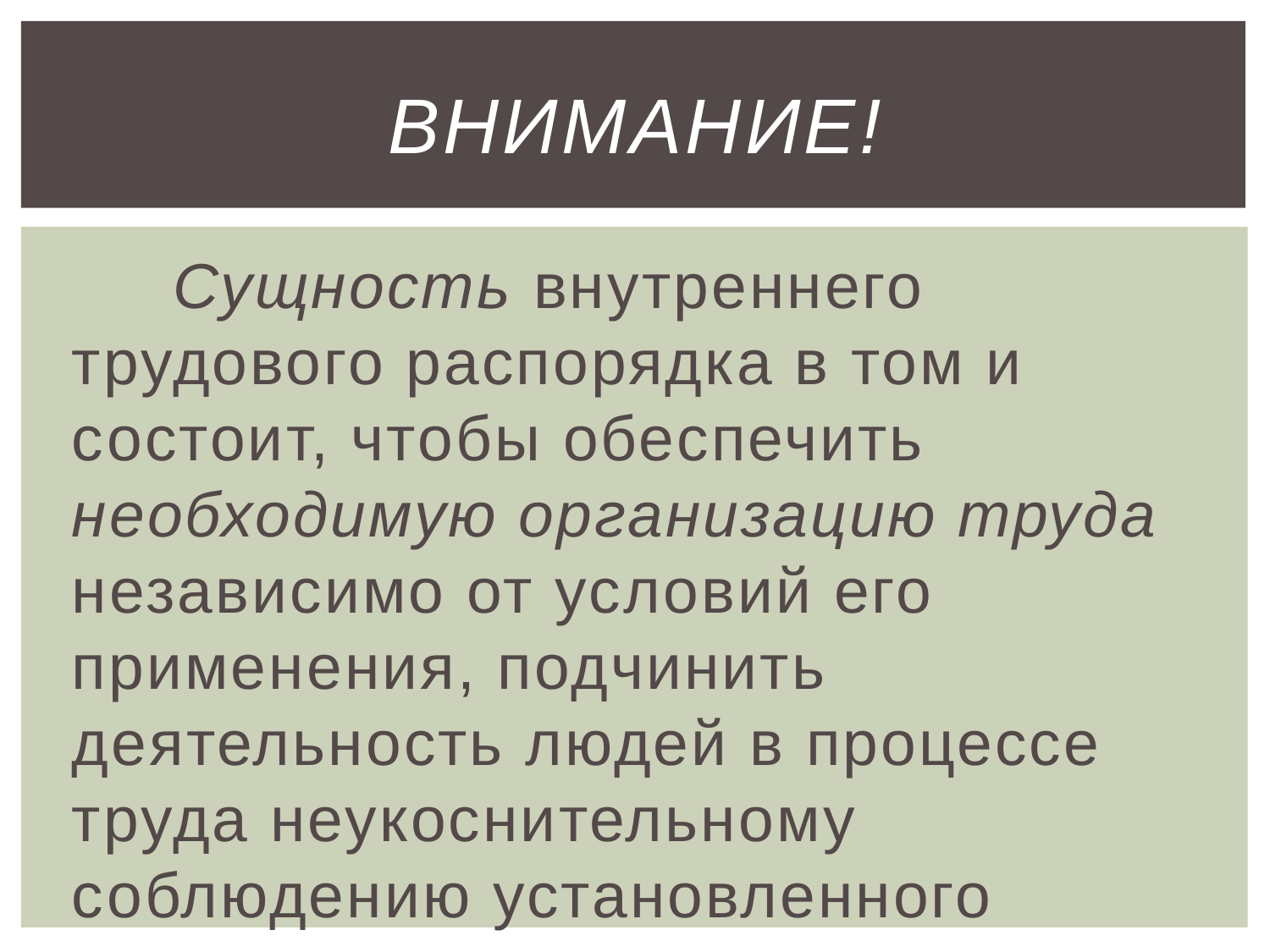

# ВНИМАНИЕ!
     Сущность внутреннего трудового распорядка в том и состоит, чтобы обеспечить необходимую организацию труда независимо от условий его применения, подчинить деятельность людей в процессе труда неукоснительному соблюдению установленного порядка труда.